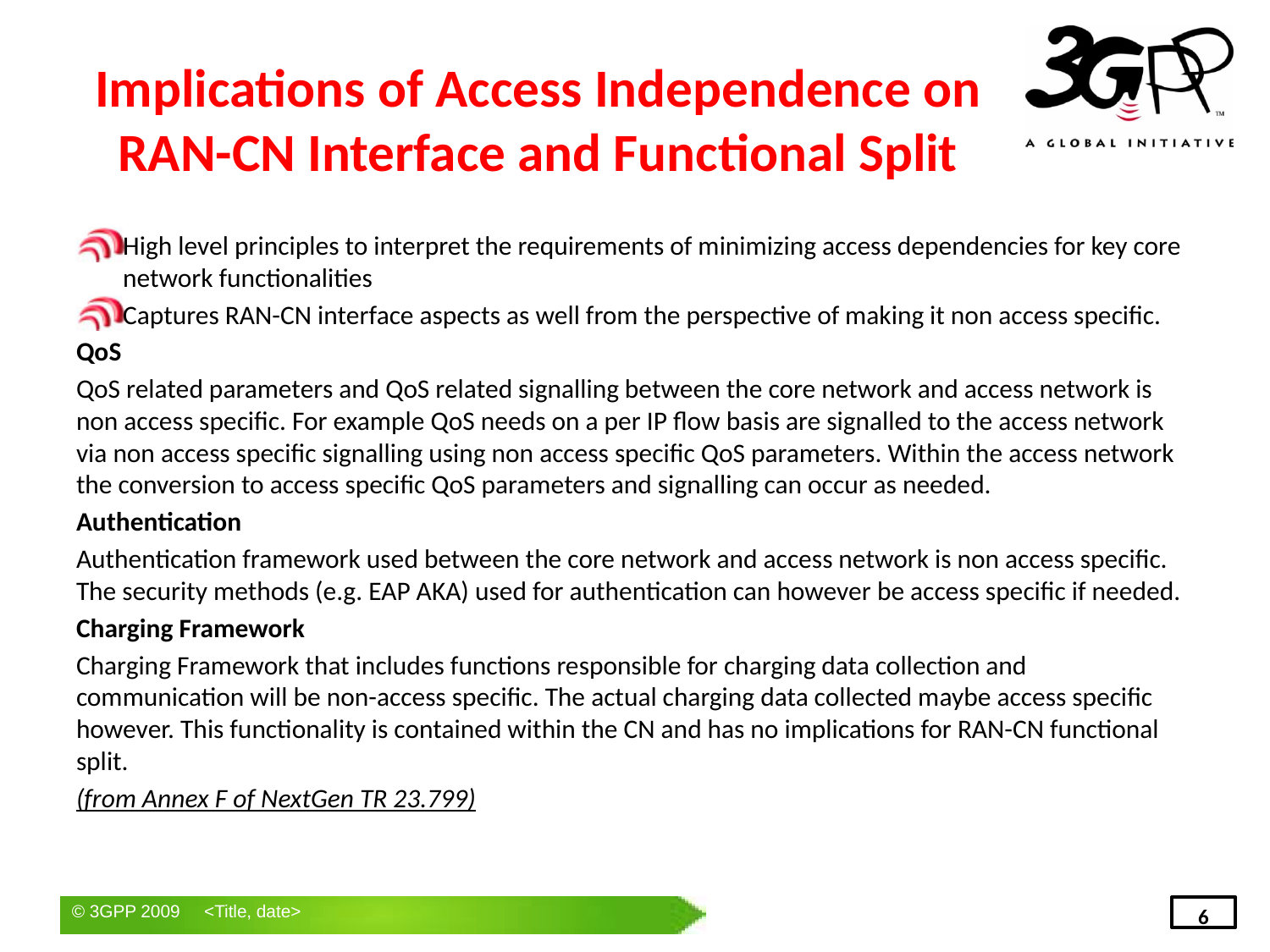

# Implications of Access Independence on RAN-CN Interface and Functional Split
High level principles to interpret the requirements of minimizing access dependencies for key core network functionalities
Captures RAN-CN interface aspects as well from the perspective of making it non access specific.
QoS
QoS related parameters and QoS related signalling between the core network and access network is non access specific. For example QoS needs on a per IP flow basis are signalled to the access network via non access specific signalling using non access specific QoS parameters. Within the access network the conversion to access specific QoS parameters and signalling can occur as needed.
Authentication
Authentication framework used between the core network and access network is non access specific. The security methods (e.g. EAP AKA) used for authentication can however be access specific if needed.
Charging Framework
Charging Framework that includes functions responsible for charging data collection and communication will be non-access specific. The actual charging data collected maybe access specific however. This functionality is contained within the CN and has no implications for RAN-CN functional split.
(from Annex F of NextGen TR 23.799)